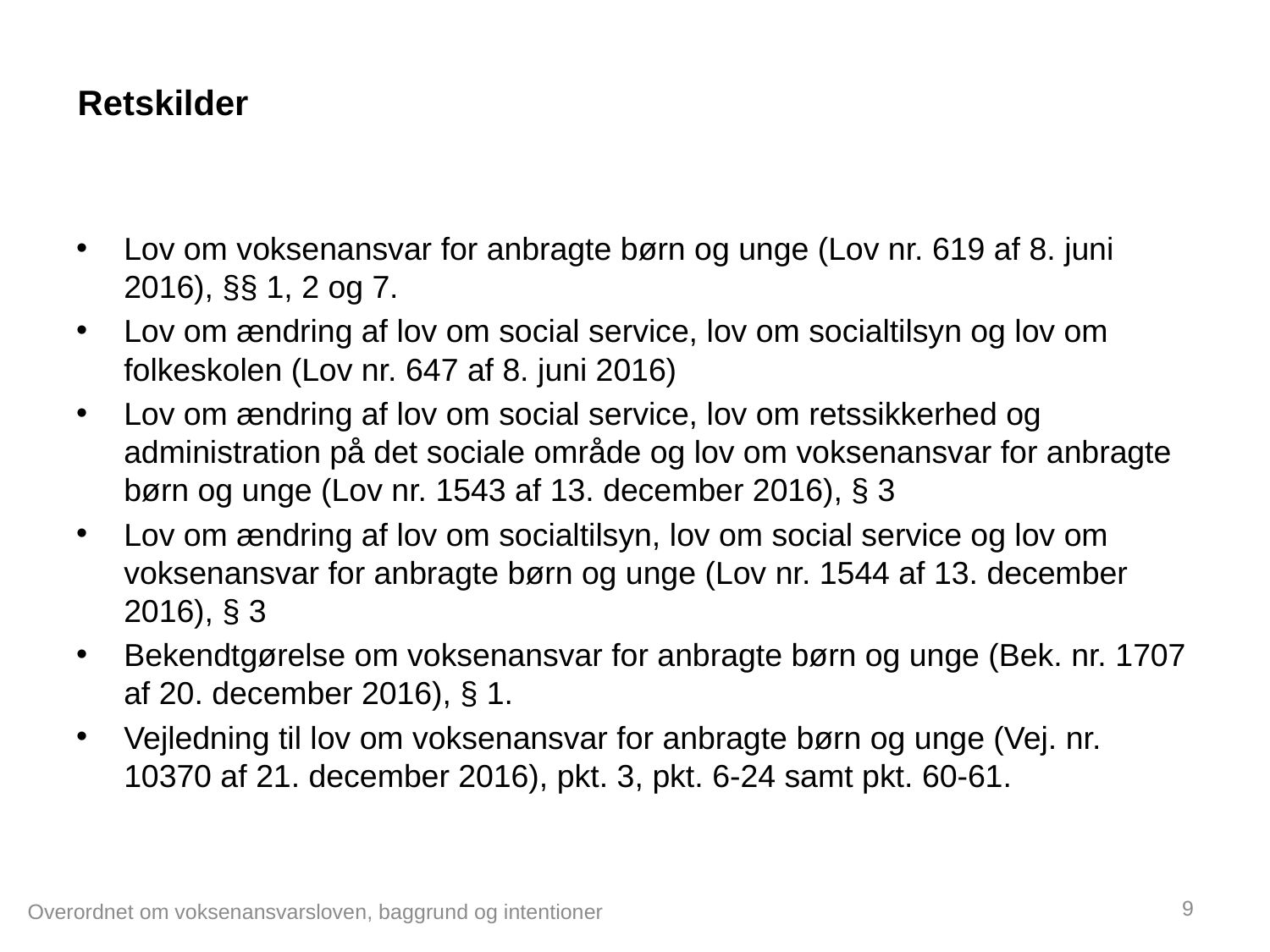

# Retskilder
Lov om voksenansvar for anbragte børn og unge (Lov nr. 619 af 8. juni 2016), §§ 1, 2 og 7.
Lov om ændring af lov om social service, lov om socialtilsyn og lov om folkeskolen (Lov nr. 647 af 8. juni 2016)
Lov om ændring af lov om social service, lov om retssikkerhed og administration på det sociale område og lov om voksenansvar for anbragte børn og unge (Lov nr. 1543 af 13. december 2016), § 3
Lov om ændring af lov om socialtilsyn, lov om social service og lov om voksenansvar for anbragte børn og unge (Lov nr. 1544 af 13. december 2016), § 3
Bekendtgørelse om voksenansvar for anbragte børn og unge (Bek. nr. 1707 af 20. december 2016), § 1.
Vejledning til lov om voksenansvar for anbragte børn og unge (Vej. nr. 10370 af 21. december 2016), pkt. 3, pkt. 6-24 samt pkt. 60-61.

9
Overordnet om voksenansvarsloven, baggrund og intentioner